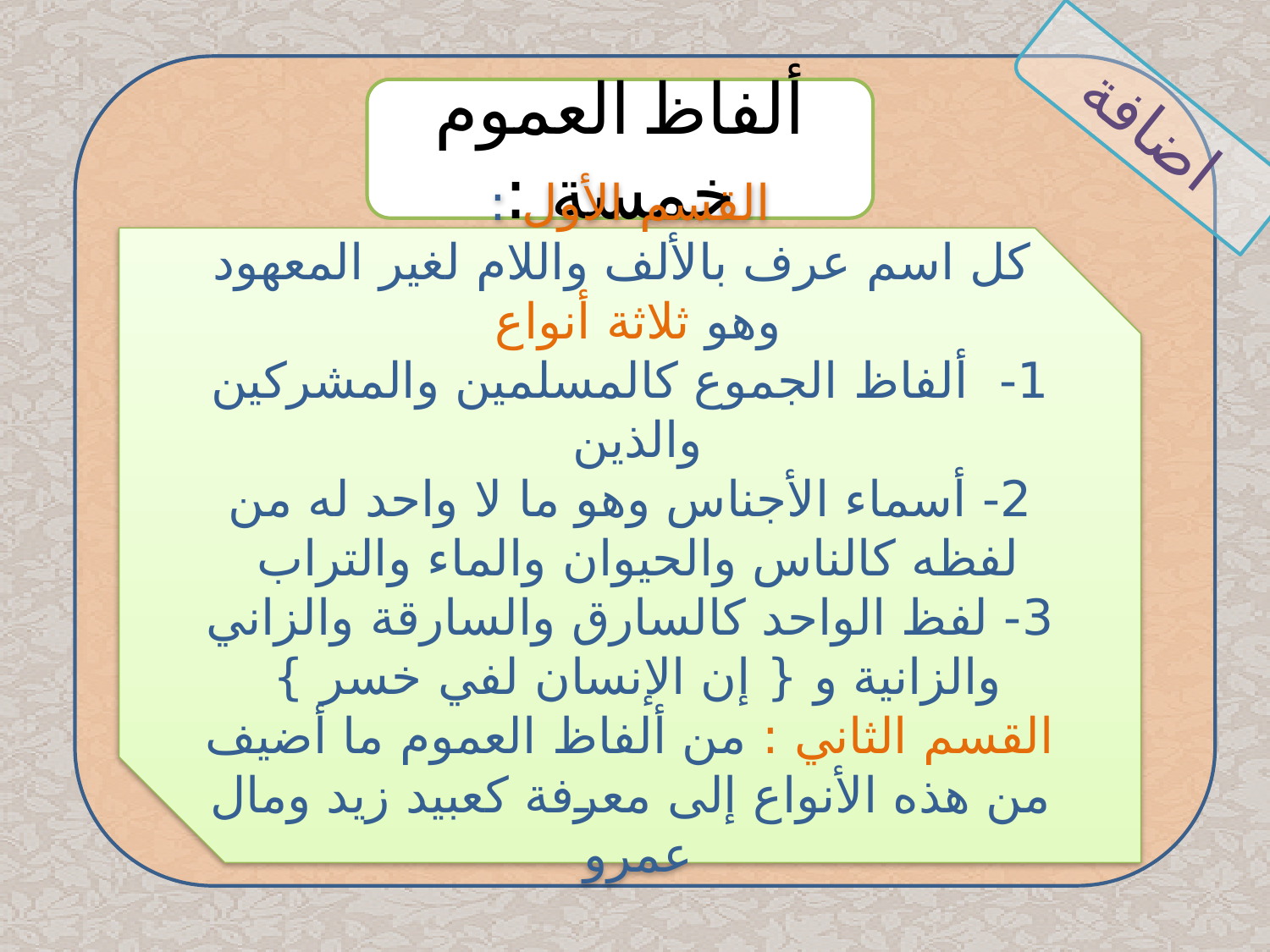

اضافة

ألفاظ العموم خمسة :
القسم الأول :
 كل اسم عرف بالألف واللام لغير المعهود وهو ثلاثة أنواع
1-  ألفاظ الجموع كالمسلمين والمشركين والذين
2- أسماء الأجناس وهو ما لا واحد له من لفظه كالناس والحيوان والماء والتراب
3- لفظ الواحد كالسارق والسارقة والزاني والزانية و { إن الإنسان لفي خسر }
القسم الثاني : من ألفاظ العموم ما أضيف من هذه الأنواع إلى معرفة كعبيد زيد ومال عمرو